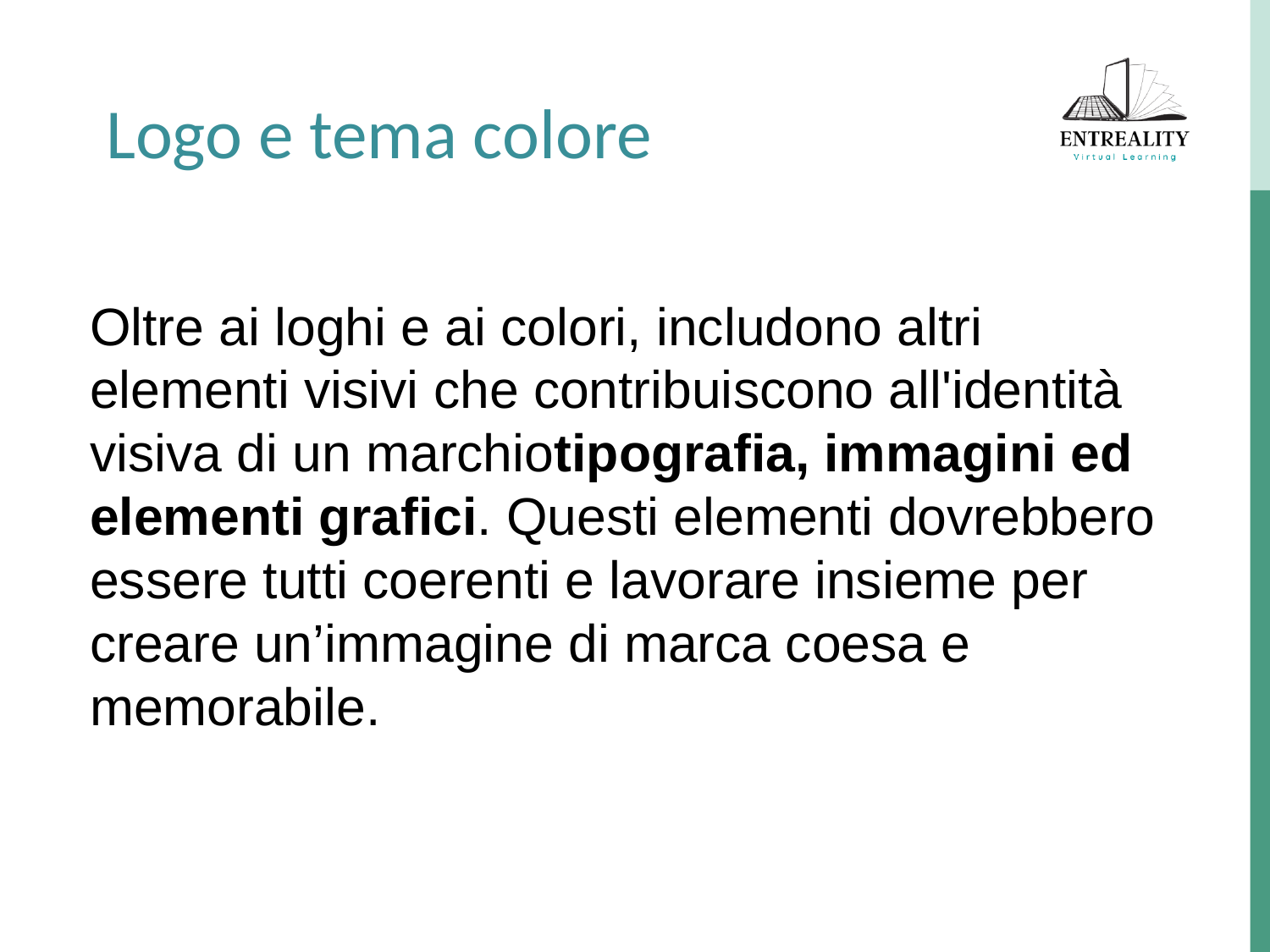

Logo e tema colore

Oltre ai loghi e ai colori, includono altri elementi visivi che contribuiscono all'identità visiva di un marchiotipografia, immagini ed elementi grafici. Questi elementi dovrebbero essere tutti coerenti e lavorare insieme per creare un’immagine di marca coesa e memorabile.